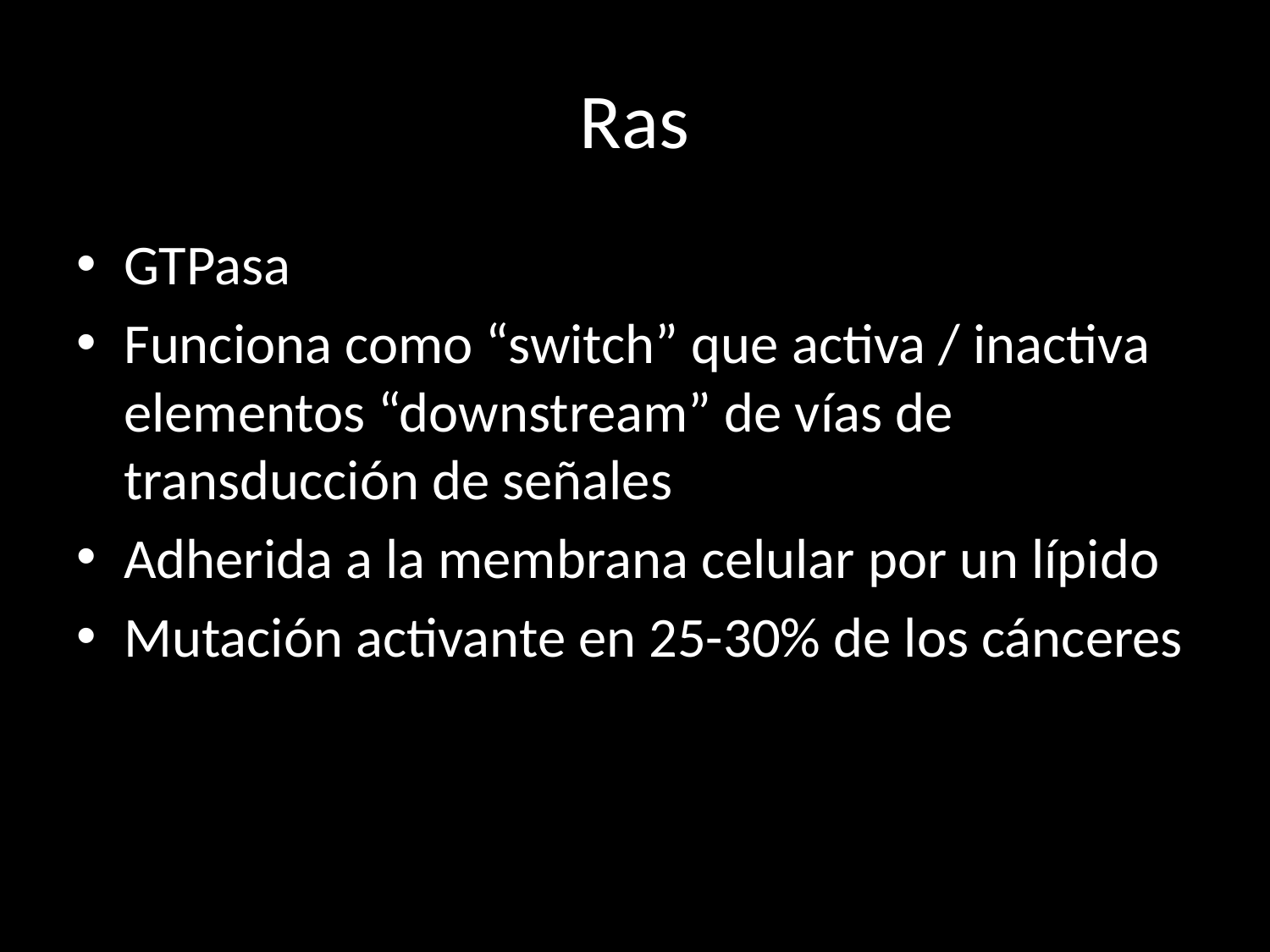

# Ras
GTPasa
Funciona como “switch” que activa / inactiva elementos “downstream” de vías de transducción de señales
Adherida a la membrana celular por un lípido
Mutación activante en 25-30% de los cánceres